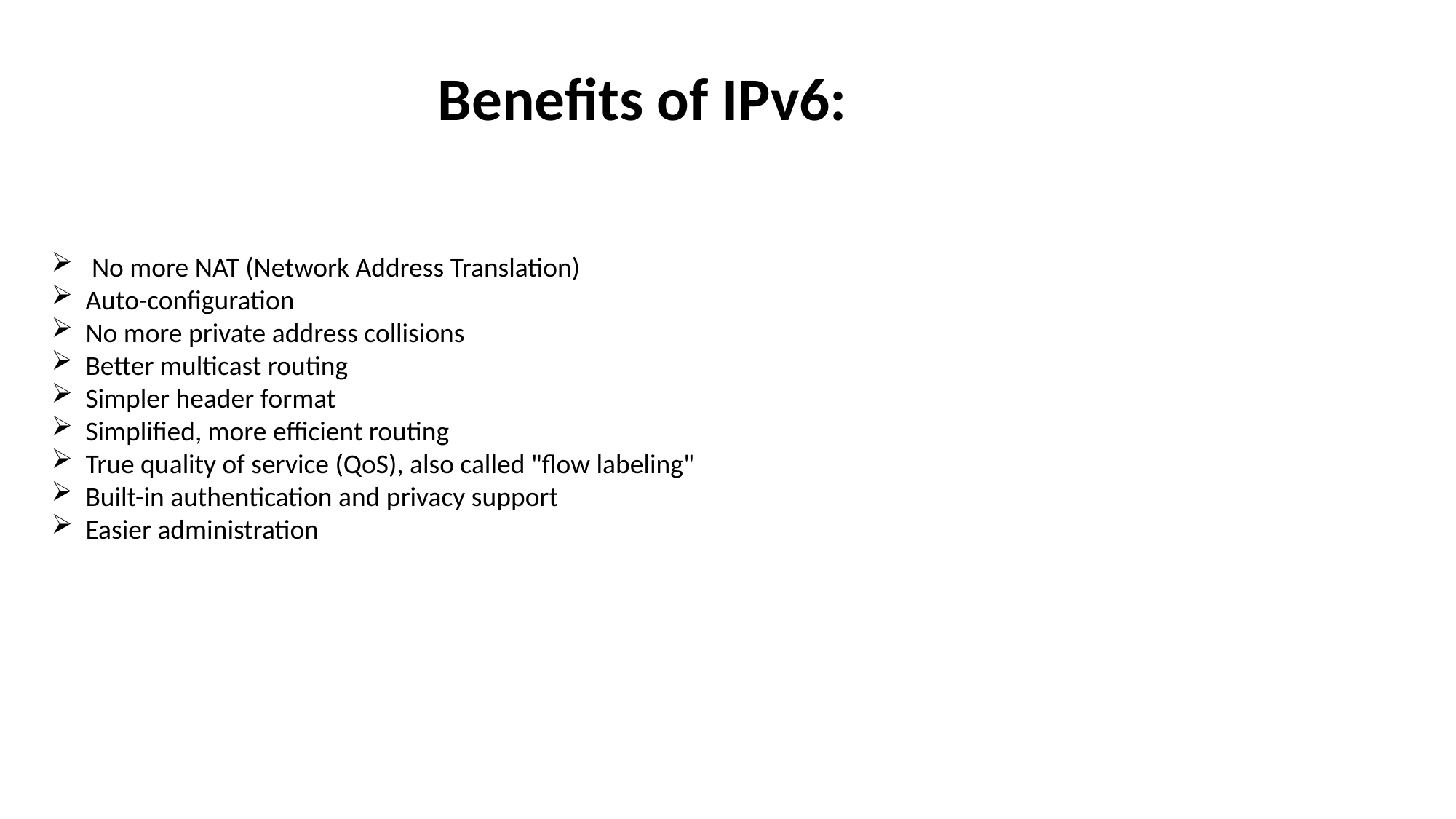

Benefits of IPv6:

 No more NAT (Network Address Translation)
Auto-configuration
No more private address collisions
Better multicast routing
Simpler header format
Simplified, more efficient routing
True quality of service (QoS), also called "flow labeling"
Built-in authentication and privacy support
Easier administration